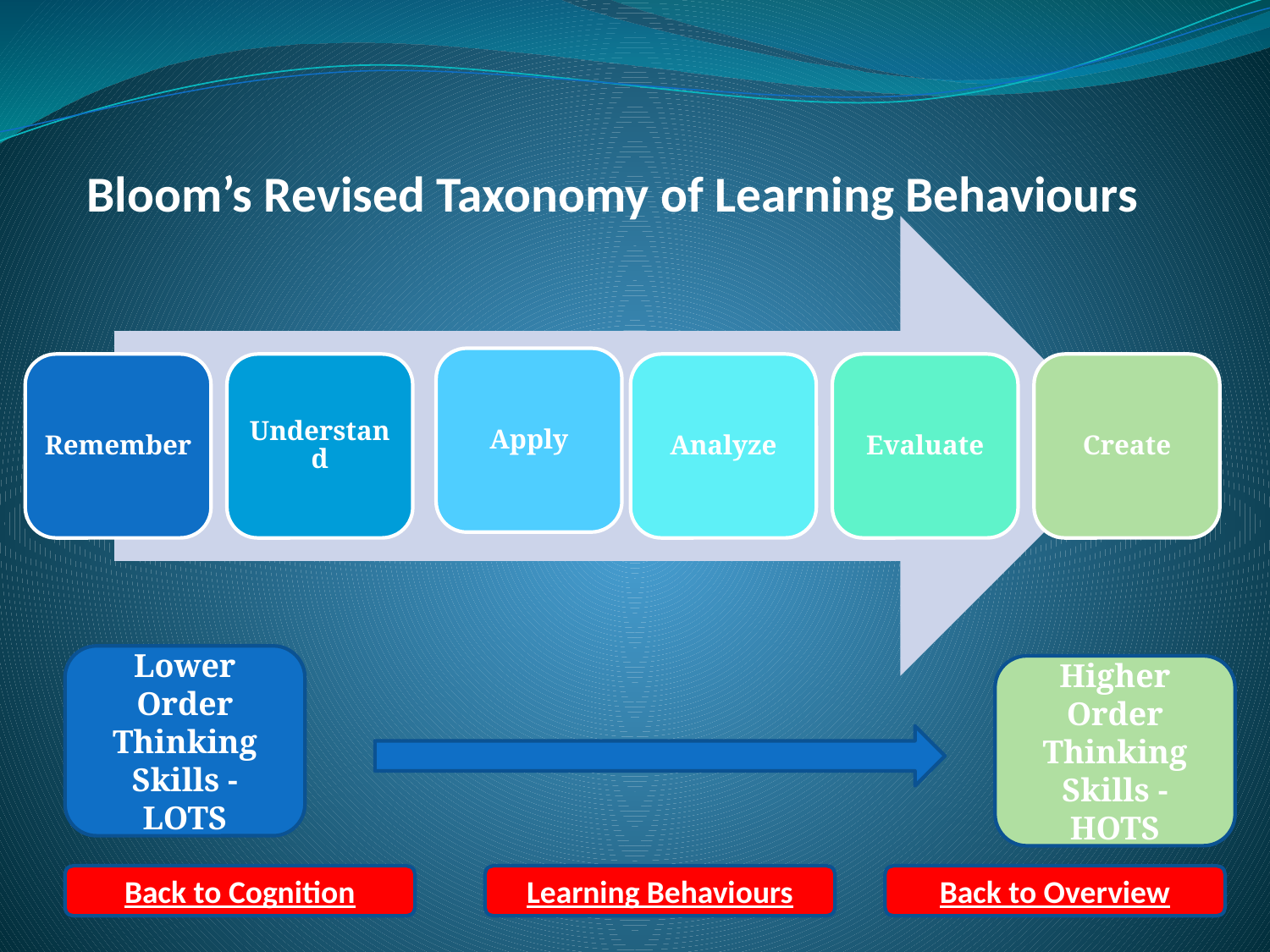

# Bloom’s Revised Taxonomy of Learning Behaviours

Remember
Understand
Apply
Analyze
Evaluate
Create
Lower Order Thinking Skills - LOTS
Higher Order Thinking Skills - HOTS

Back to Cognition
Learning Behaviours
Back to Overview